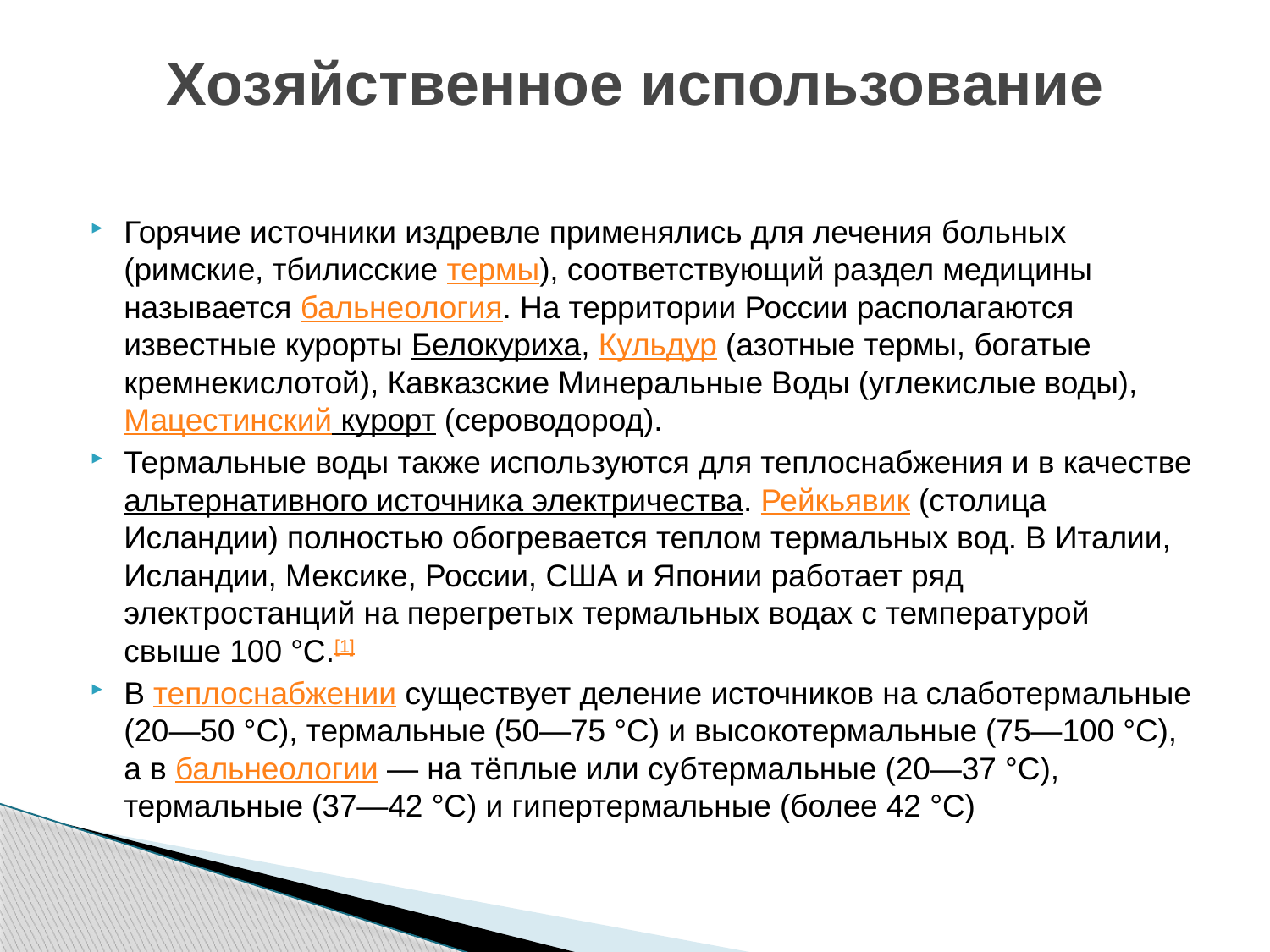

# Хозяйственное использование
Горячие источники издревле применялись для лечения больных (римские, тбилисские термы), соответствующий раздел медицины называется бальнеология. На территории России располагаются известные курорты Белокуриха, Кульдур (азотные термы, богатые кремнекислотой), Кавказские Минеральные Воды (углекислые воды), Мацестинский курорт (сероводород).
Термальные воды также используются для теплоснабжения и в качестве альтернативного источника электричества. Рейкьявик (столица Исландии) полностью обогревается теплом термальных вод. В Италии, Исландии, Мексике, России, США и Японии работает ряд электростанций на перегретых термальных водах с температурой свыше 100 °C.[1]
В теплоснабжении существует деление источников на слаботермальные (20—50 °C), термальные (50—75 °C) и высокотермальные (75—100 °C), а в бальнеологии — на тёплые или субтермальные (20—37 °C), термальные (37—42 °C) и гипертермальные (более 42 °C)